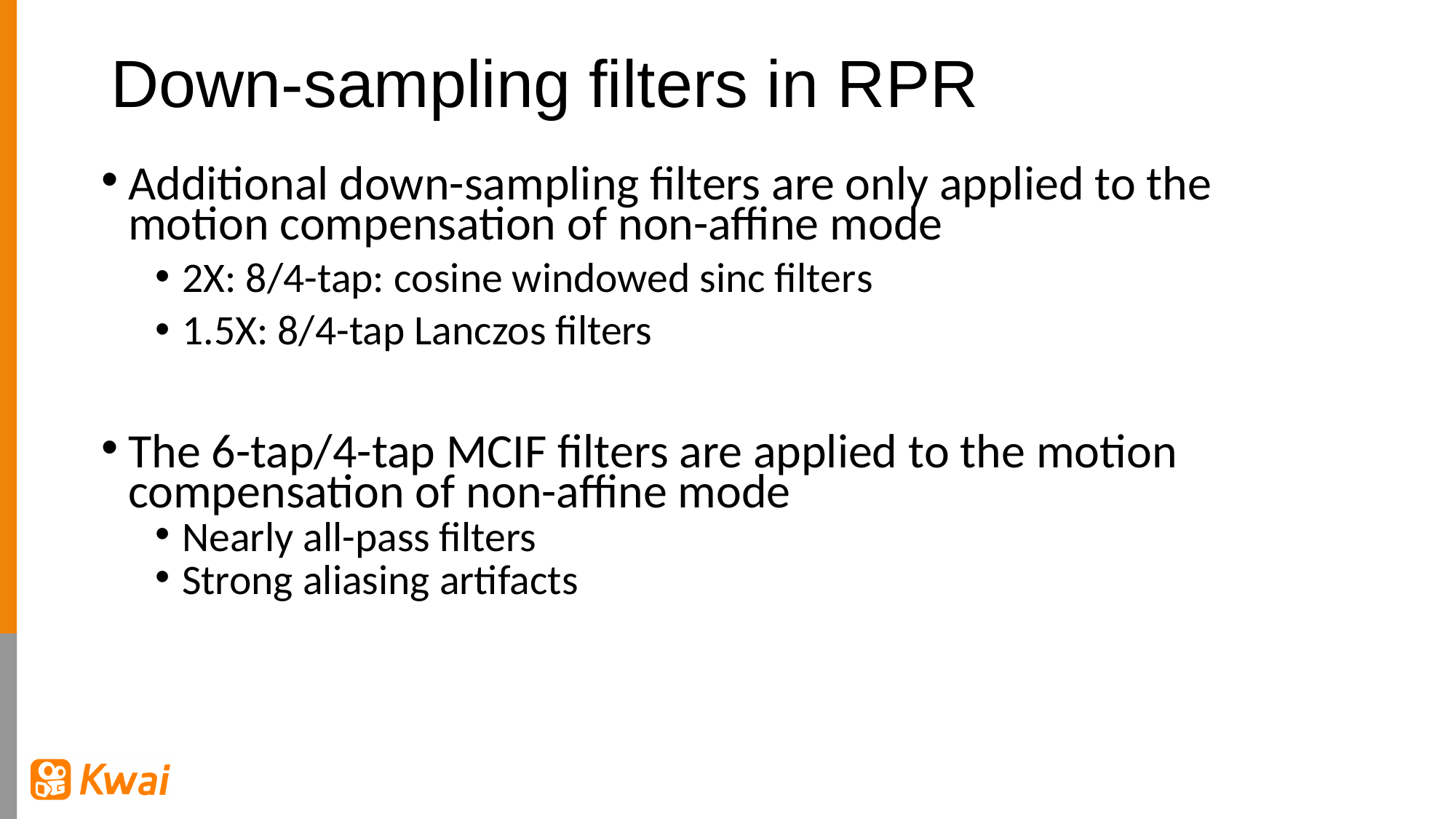

# Down-sampling filters in RPR
Additional down-sampling filters are only applied to the motion compensation of non-affine mode
2X: 8/4-tap: cosine windowed sinc filters
1.5X: 8/4-tap Lanczos filters

The 6-tap/4-tap MCIF filters are applied to the motion compensation of non-affine mode
Nearly all-pass filters
Strong aliasing artifacts